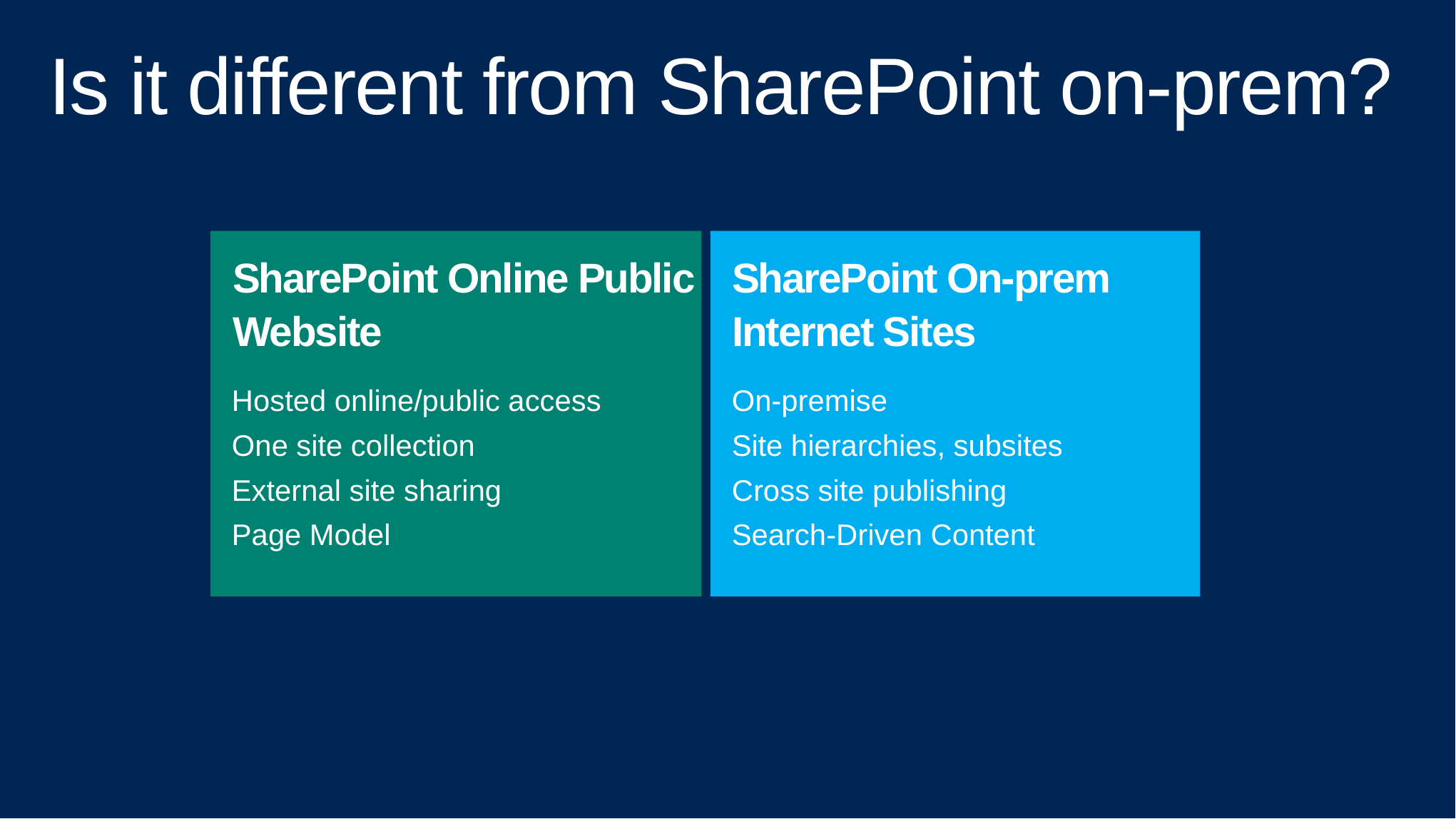

# Is it different from SharePoint on-prem?

On-premise
Site hierarchies, subsites
Cross site publishing
Search-Driven Content

Hosted online/public access
One site collection
External site sharing
Page Model
SharePoint Online Public
Website
SharePoint On-prem
Internet Sites